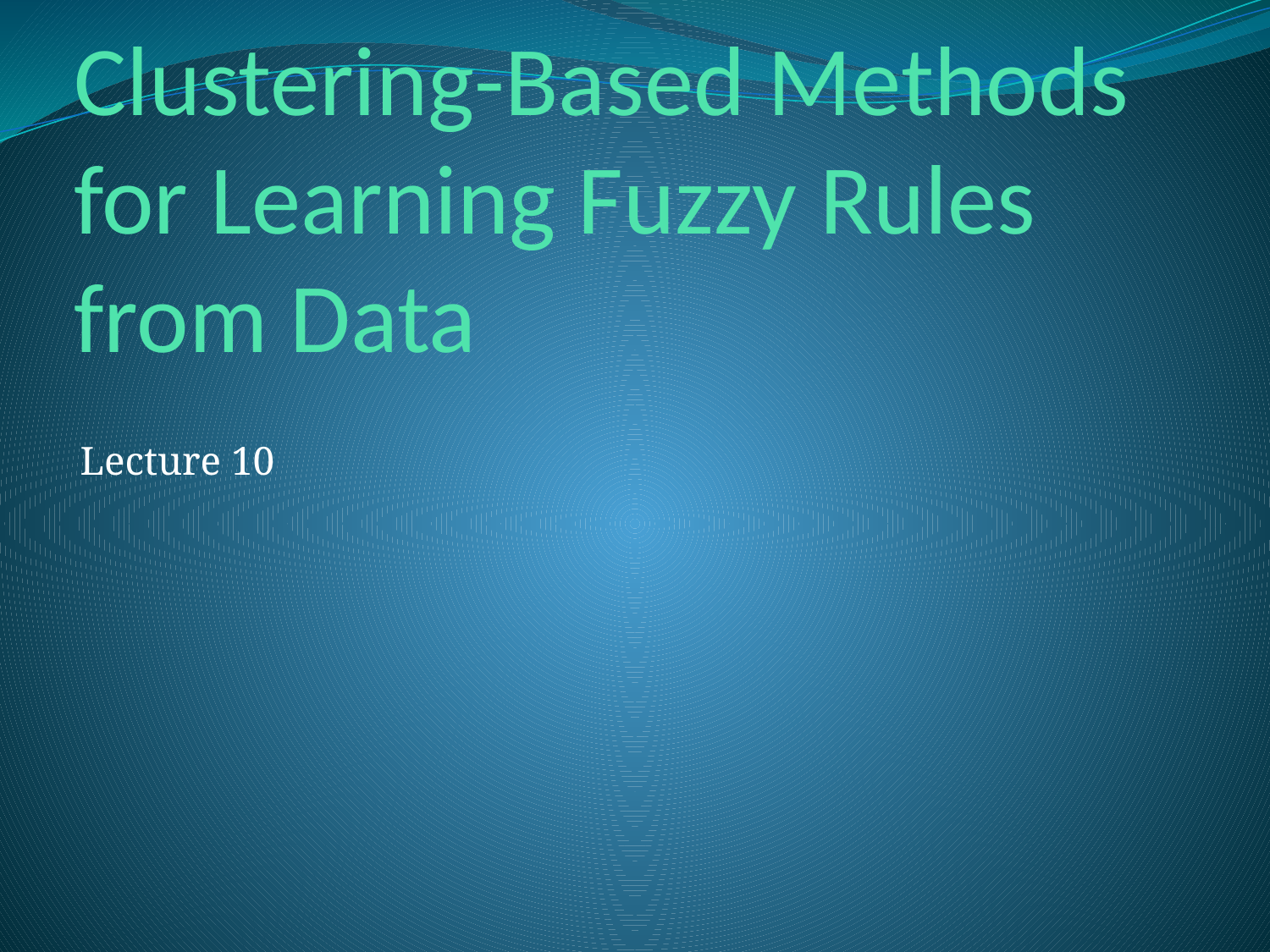

# Clustering-Based Methods for Learning Fuzzy Rules from Data

Lecture 10